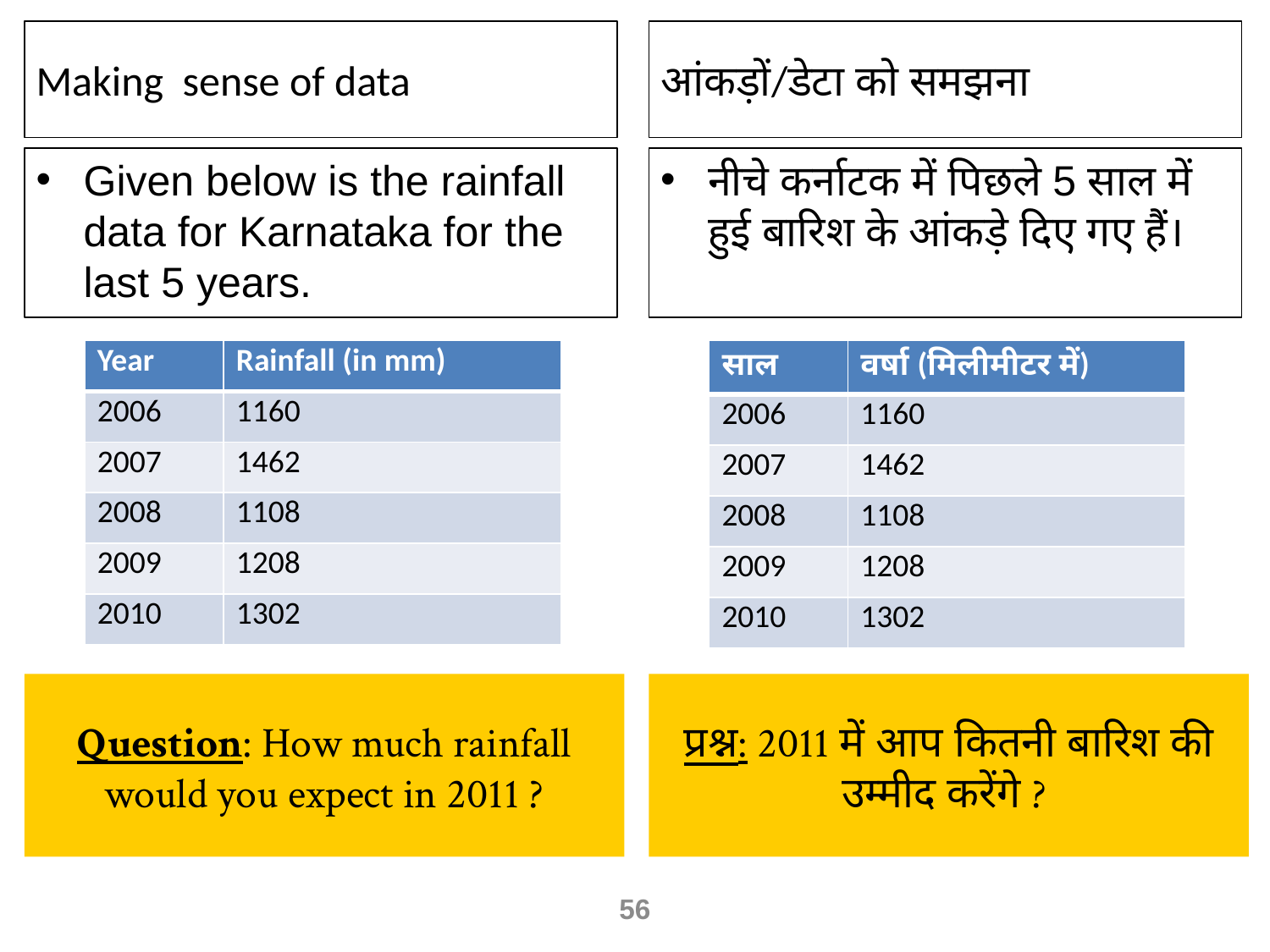

Making  sense of data
आंकड़ों/डेटा को समझना
Given below is the rainfall data for Karnataka for the last 5 years.
नीचे कर्नाटक में पिछले 5 साल में हुई बारिश के आंकड़े दिए गए हैं।
| Year | Rainfall (in mm) |
| --- | --- |
| 2006 | 1160 |
| 2007 | 1462 |
| 2008 | 1108 |
| 2009 | 1208 |
| 2010 | 1302 |
| साल | वर्षा (मिलीमीटर में) |
| --- | --- |
| 2006 | 1160 |
| 2007 | 1462 |
| 2008 | 1108 |
| 2009 | 1208 |
| 2010 | 1302 |
Question: How much rainfall would you expect in 2011 ?
प्रश्न: 2011 में आप कितनी बारिश की उम्मीद करेंगे ?
56